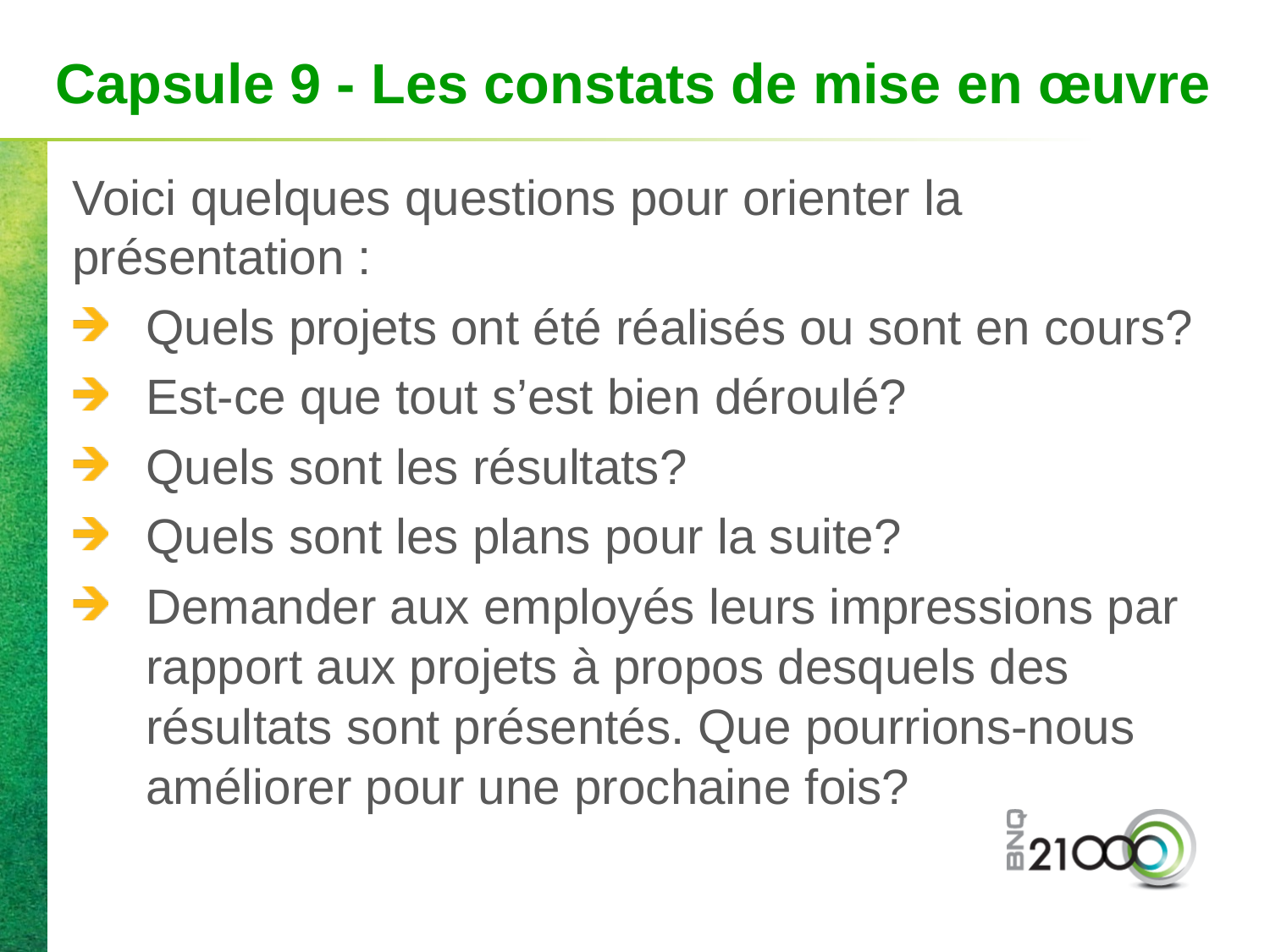

# Capsule 9 - Les constats de mise en œuvre
Voici quelques questions pour orienter la présentation :
Quels projets ont été réalisés ou sont en cours?
Est-ce que tout s’est bien déroulé?
Quels sont les résultats?
Quels sont les plans pour la suite?
Demander aux employés leurs impressions par rapport aux projets à propos desquels des résultats sont présentés. Que pourrions-nous améliorer pour une prochaine fois?